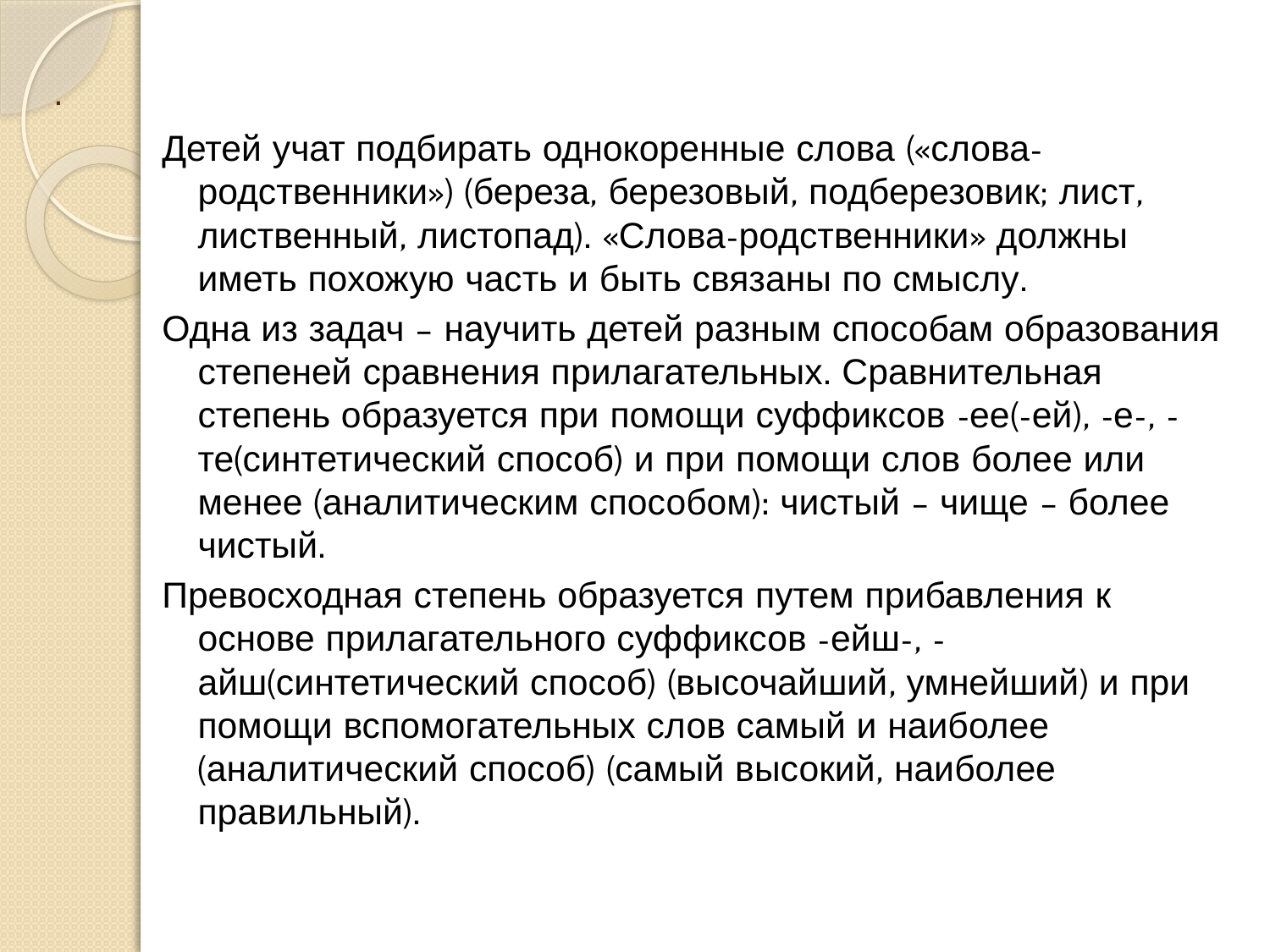

# .
Детей учат подбирать однокоренные слова («слова-родственники») (береза, березовый, подберезовик; лист, лиственный, листопад). «Слова-родственники» должны иметь похожую часть и быть связаны по смыслу.
Одна из задач – научить детей разным способам образования степеней сравнения прилагательных. Сравнительная степень образуется при помощи суффиксов -ее(-ей), -е-, -те(синтетический способ) и при помощи слов более или менее (аналитическим способом): чистый – чище – более чистый.
Превосходная степень образуется путем прибавления к основе прилагательного суффиксов -ейш-, -айш(синтетический способ) (высочайший, умнейший) и при помощи вспомогательных слов самый и наиболее (аналитический способ) (самый высокий, наиболее правильный).